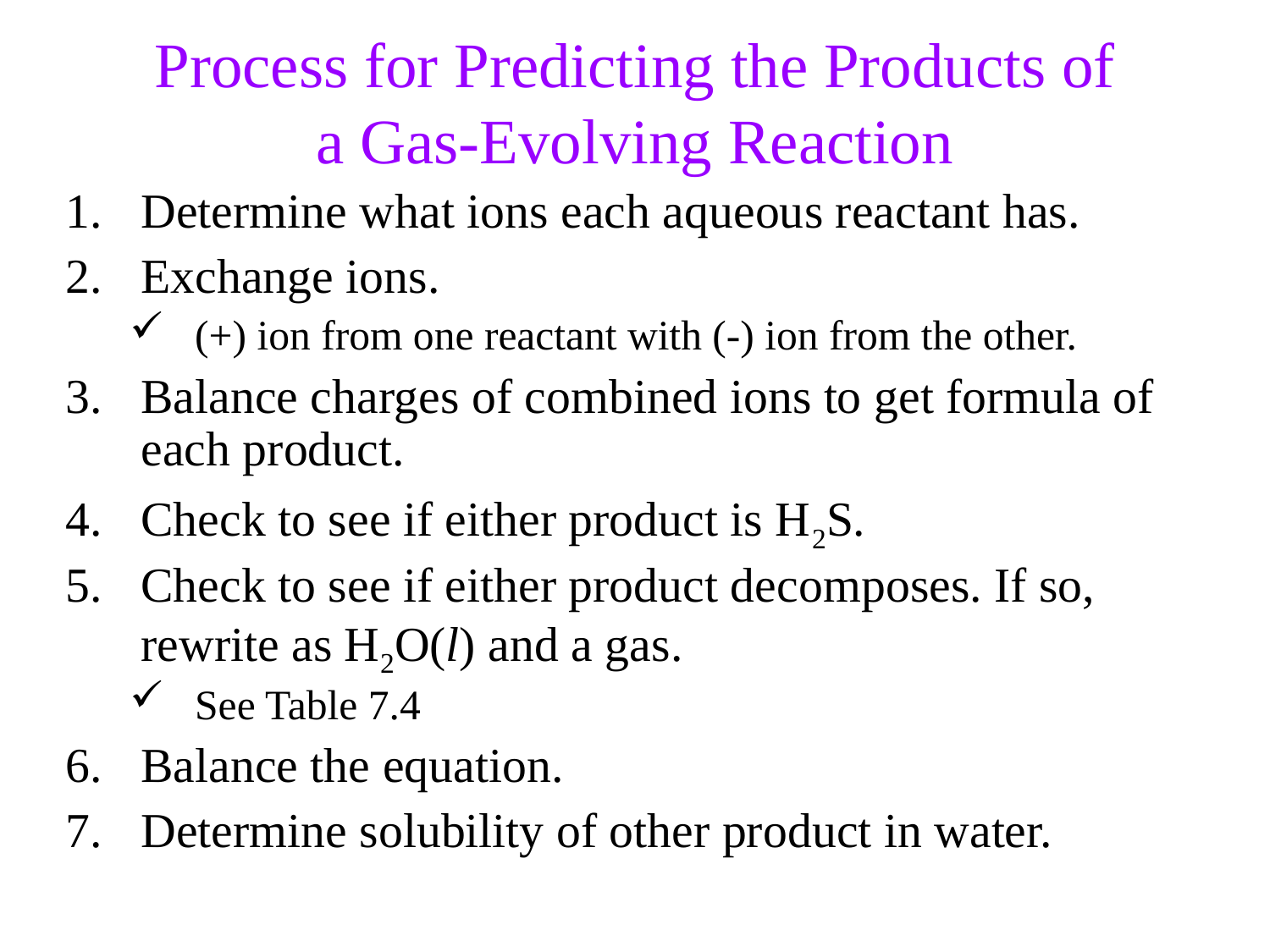

Process for Predicting the Products of
a Gas-Evolving Reaction
Determine what ions each aqueous reactant has.
Exchange ions.
(+) ion from one reactant with (-) ion from the other.
Balance charges of combined ions to get formula of each product.
Check to see if either product is H2S.
Check to see if either product decomposes. If so, rewrite as H2O(l) and a gas.
See Table 7.4
Balance the equation.
Determine solubility of other product in water.